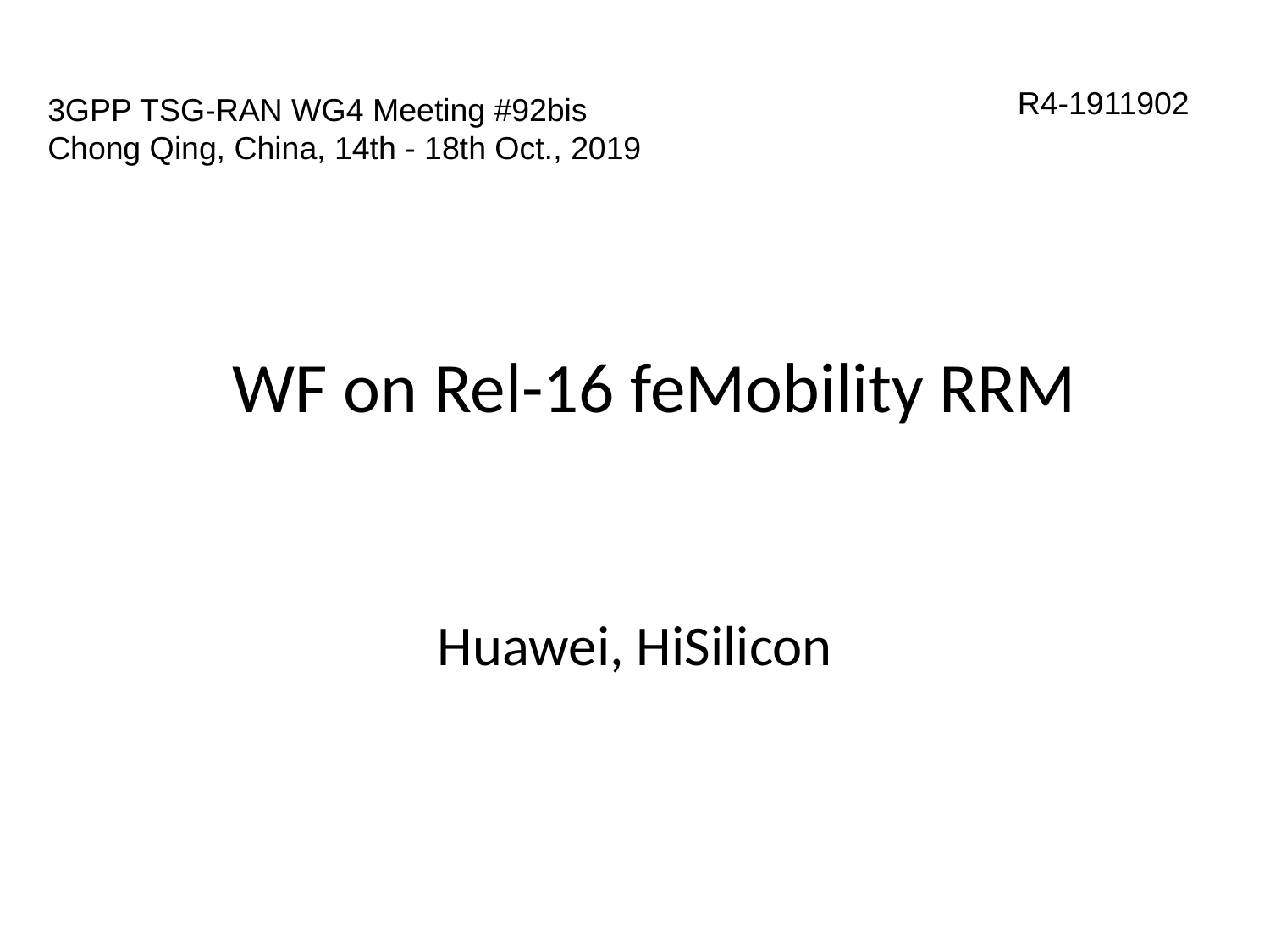

# 3GPP TSG-RAN WG4 Meeting #92bis Chong Qing, China, 14th - 18th Oct., 2019
R4-1911902
WF on Rel-16 feMobility RRM
Huawei, HiSilicon